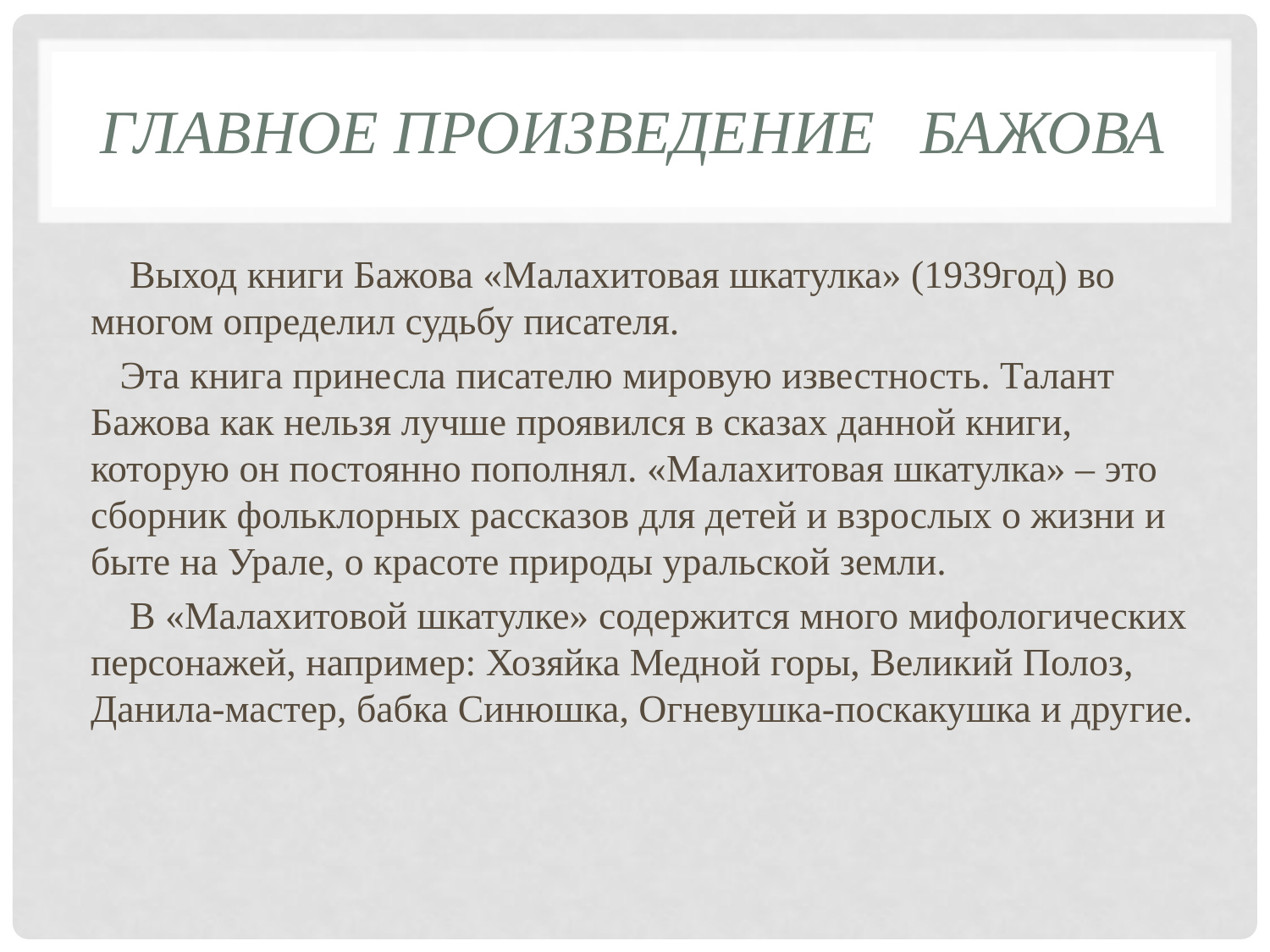

# Главное произведение   Бажова
    Выход книги Бажова «Малахитовая шкатулка» (1939год) во многом определил судьбу писателя.
   Эта книга принесла писателю мировую известность. Талант Бажова как нельзя лучше проявился в сказах данной книги, которую он постоянно пополнял. «Малахитовая шкатулка» – это сборник фольклорных рассказов для детей и взрослых о жизни и быте на Урале, о красоте природы уральской земли.
    В «Малахитовой шкатулке» содержится много мифологических персонажей, например: Хозяйка Медной горы, Великий Полоз, Данила-мастер, бабка Синюшка, Огневушка-поскакушка и другие.